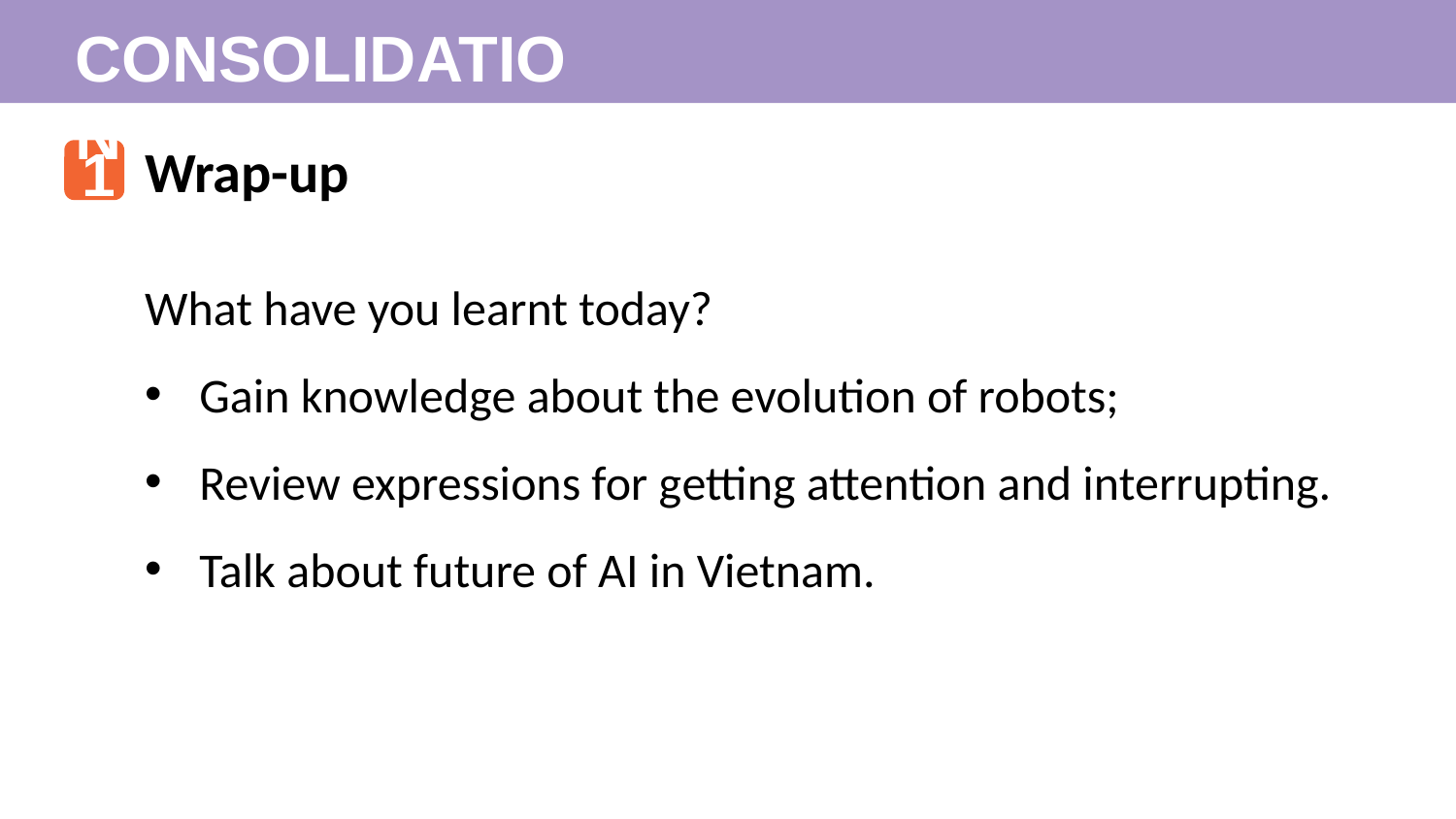

CONSOLIDATION
1
Wrap-up

What have you learnt today?
Gain knowledge about the evolution of robots;
Review expressions for getting attention and interrupting.
Talk about future of AI in Vietnam.